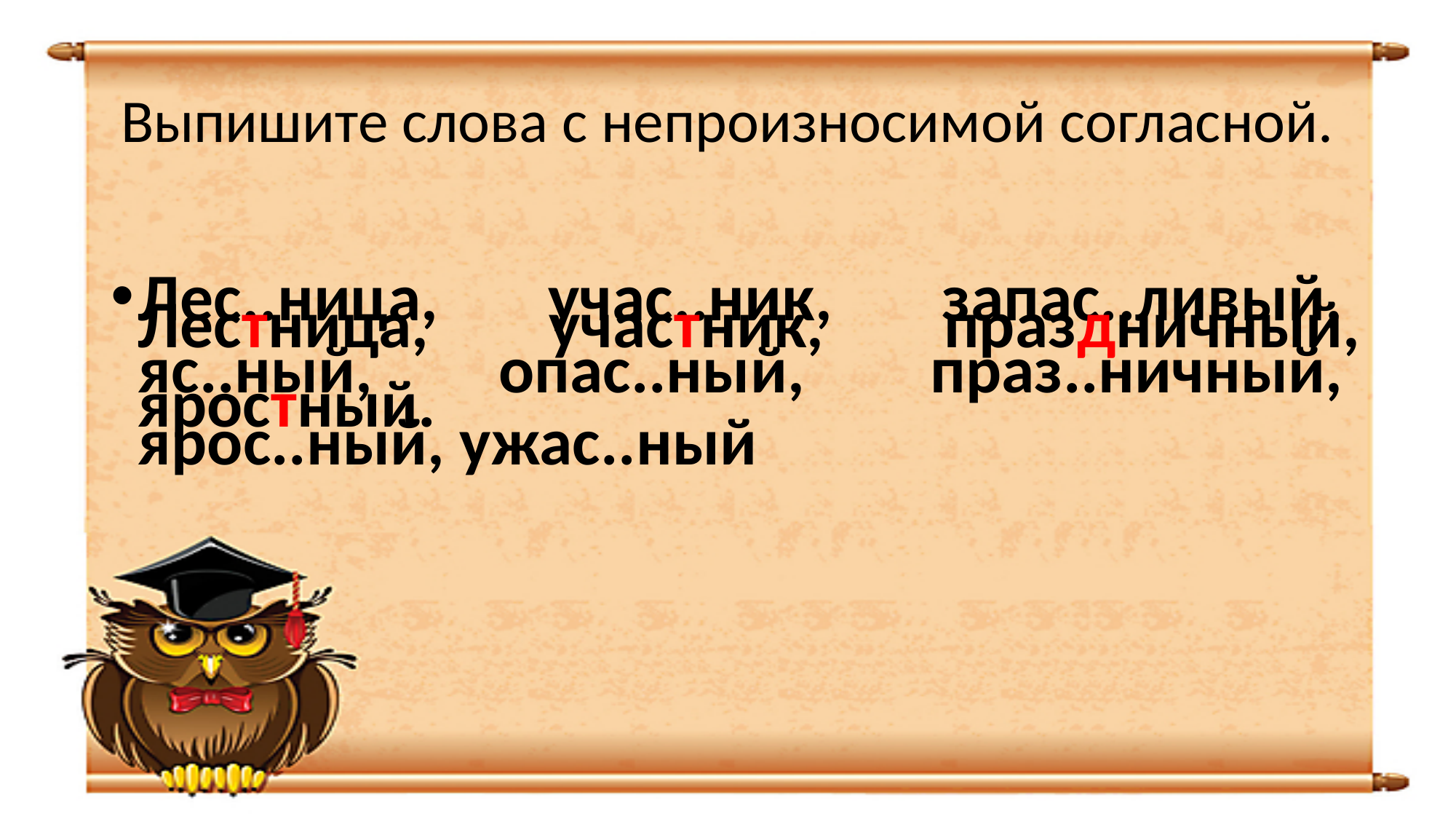

# Выпишите слова с непроизносимой согласной.
Лес..ница, учас..ник, запас..ливый, яс..ный, опас..ный, праз..ничный, ярос..ный, ужас..ный
Лестница, участник, праздничный, яростный.